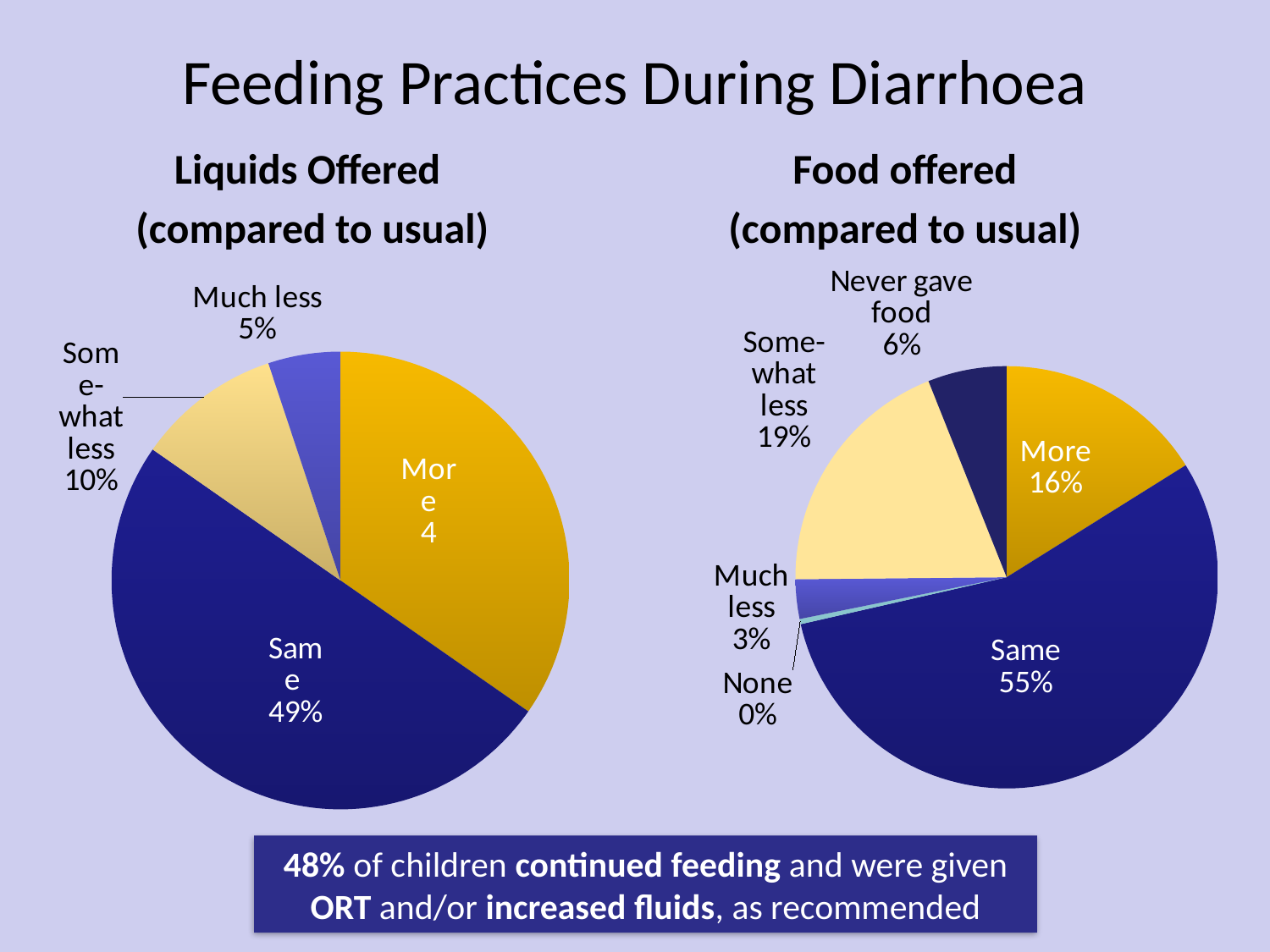

# Feeding Practices During Diarrhoea
Liquids Offered
(compared to usual)
Food offered
(compared to usual)

### Chart

| Category | Sales |
|---|---|
| More | 16.0 |
| Same | 55.0 |
| None | 0.4 |
| Much less | 3.0 |
| Some-what less | 19.0 |
| Never gave food | 6.0 |

### Chart

| Category | Sales |
|---|---|
| More | 34.0 |
| Same  | 49.0 |
| Some-what less | 10.0 |
| Much less | 5.0 |
48% of children continued feeding and were given ORT and/or increased fluids, as recommended